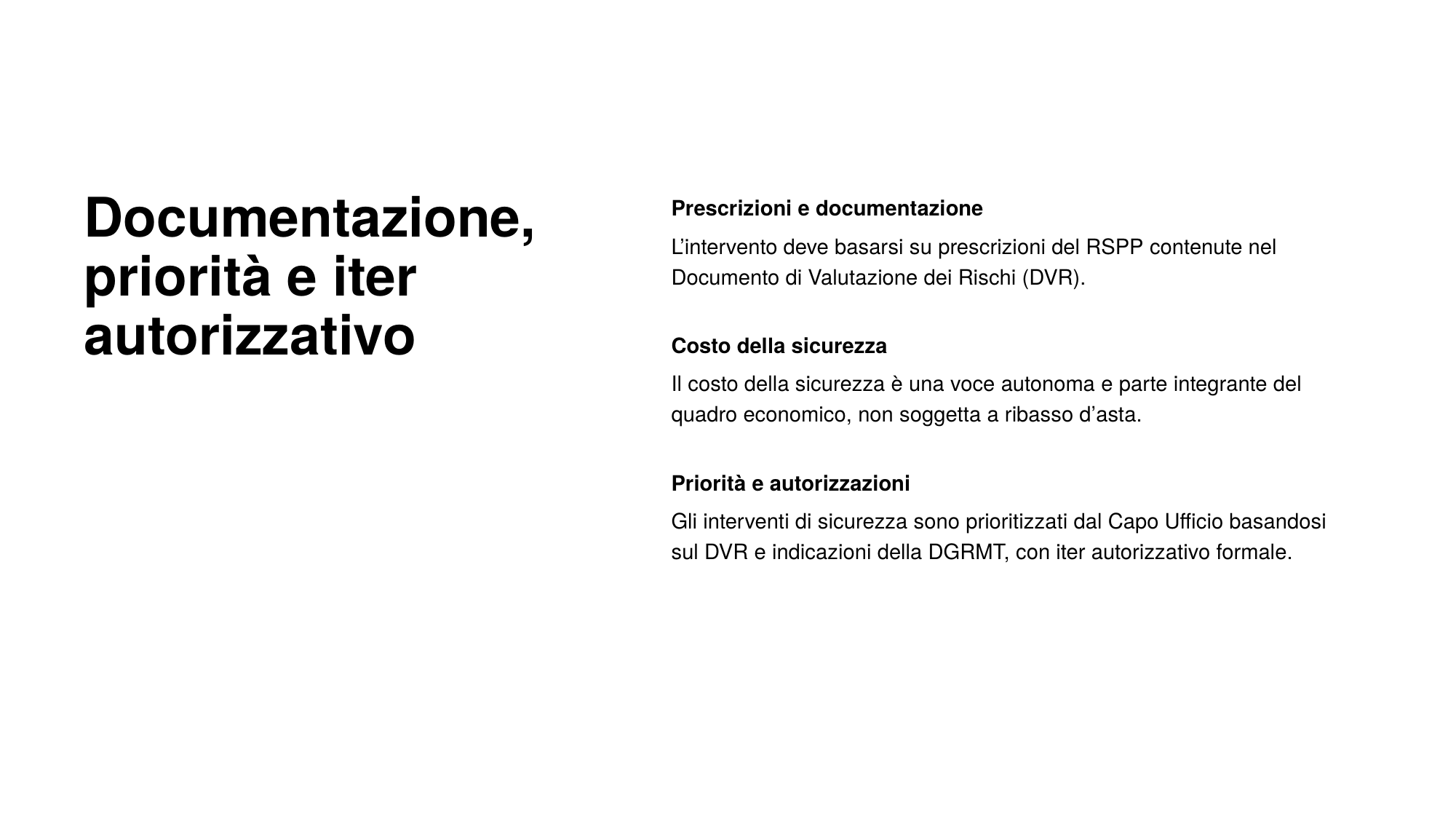

# Documentazione, priorità e iter autorizzativo
Prescrizioni e documentazione
L’intervento deve basarsi su prescrizioni del RSPP contenute nel Documento di Valutazione dei Rischi (DVR).
Costo della sicurezza
Il costo della sicurezza è una voce autonoma e parte integrante del quadro economico, non soggetta a ribasso d’asta.
Priorità e autorizzazioni
Gli interventi di sicurezza sono prioritizzati dal Capo Ufficio basandosi sul DVR e indicazioni della DGRMT, con iter autorizzativo formale.